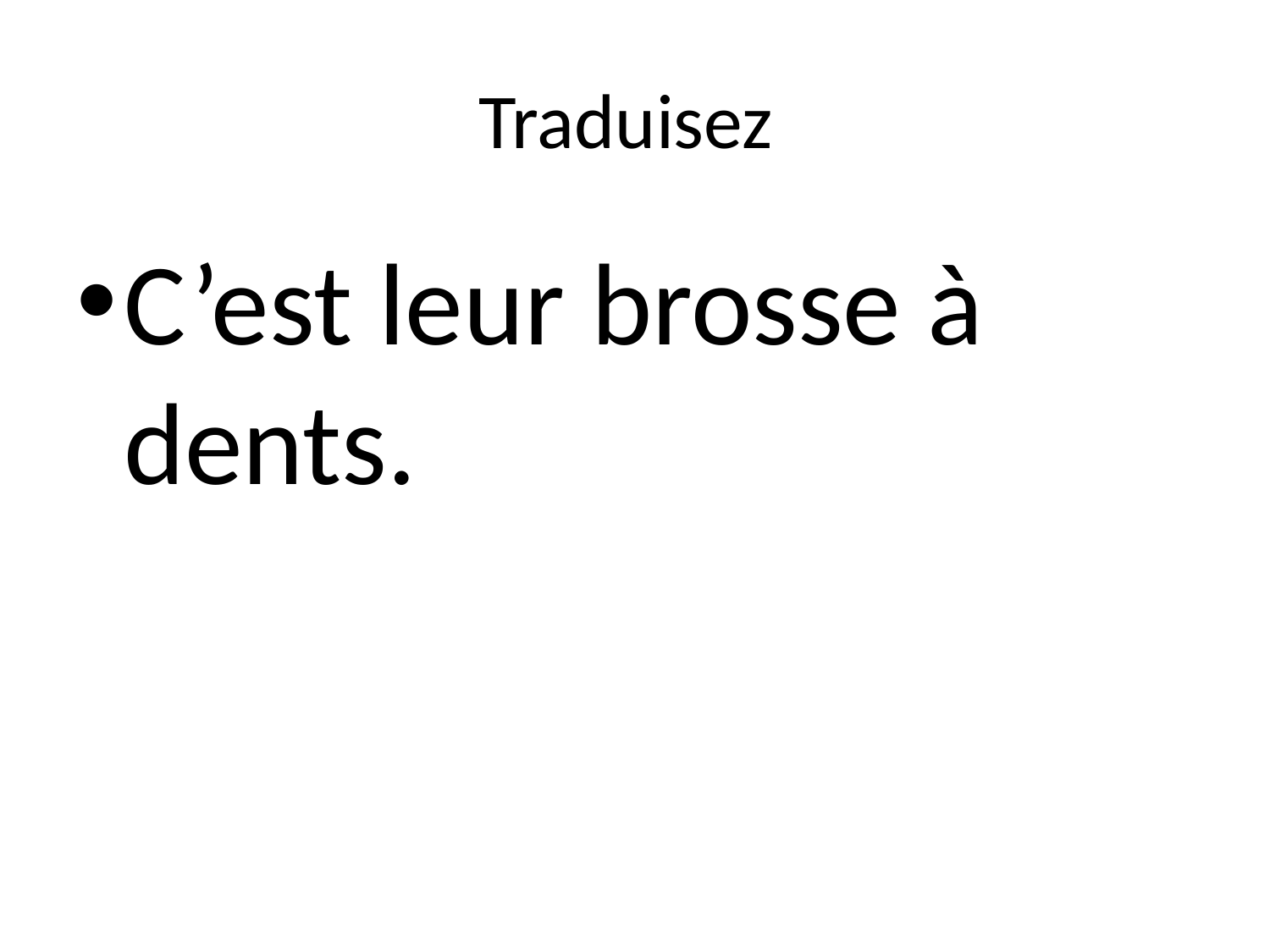

# Traduisez
C’est leur brosse à dents.